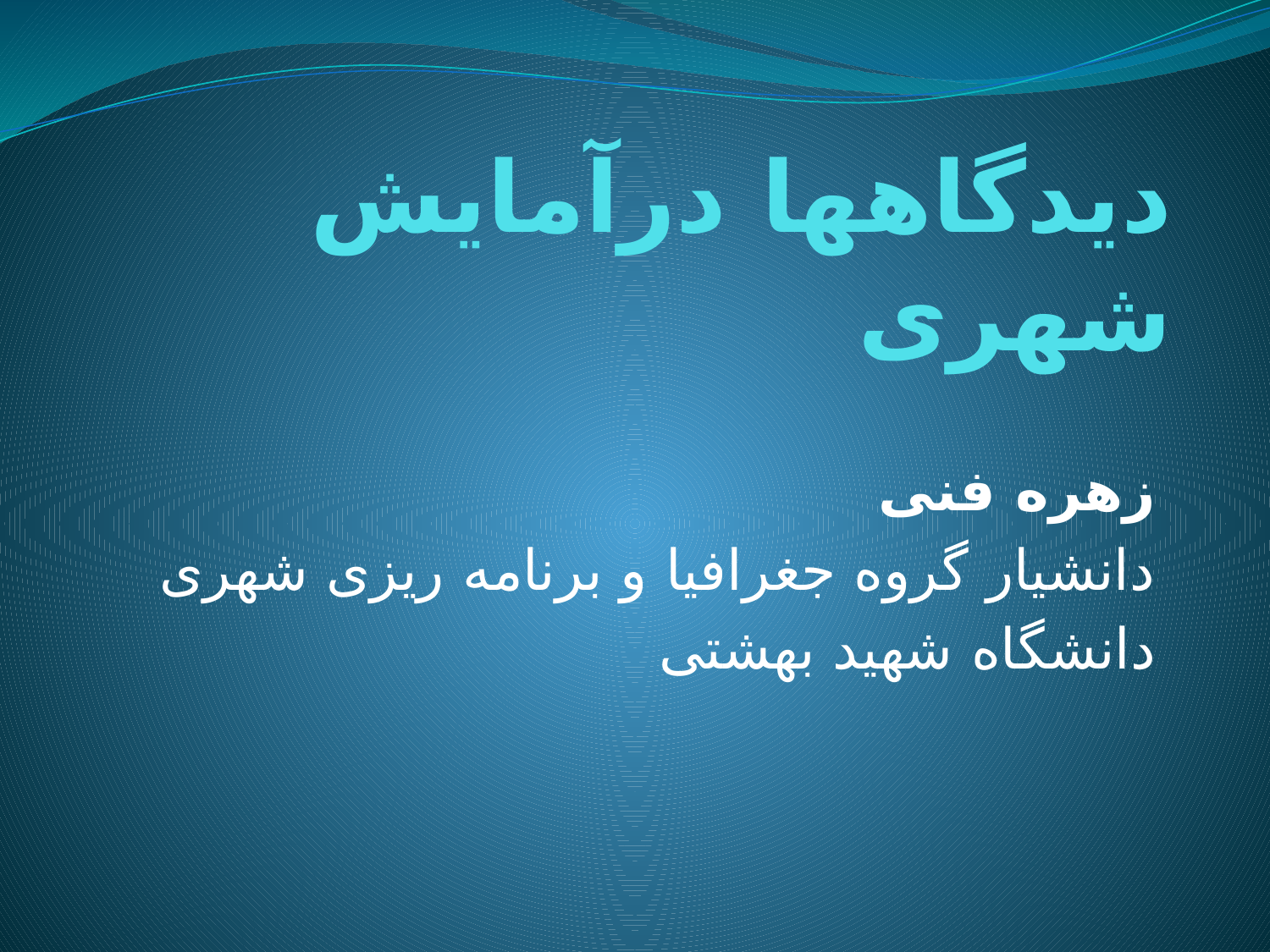

# دیدگاهها درآمایش شهری
زهره فنی
دانشیار گروه جغرافیا و برنامه ریزی شهری
دانشگاه شهید بهشتی